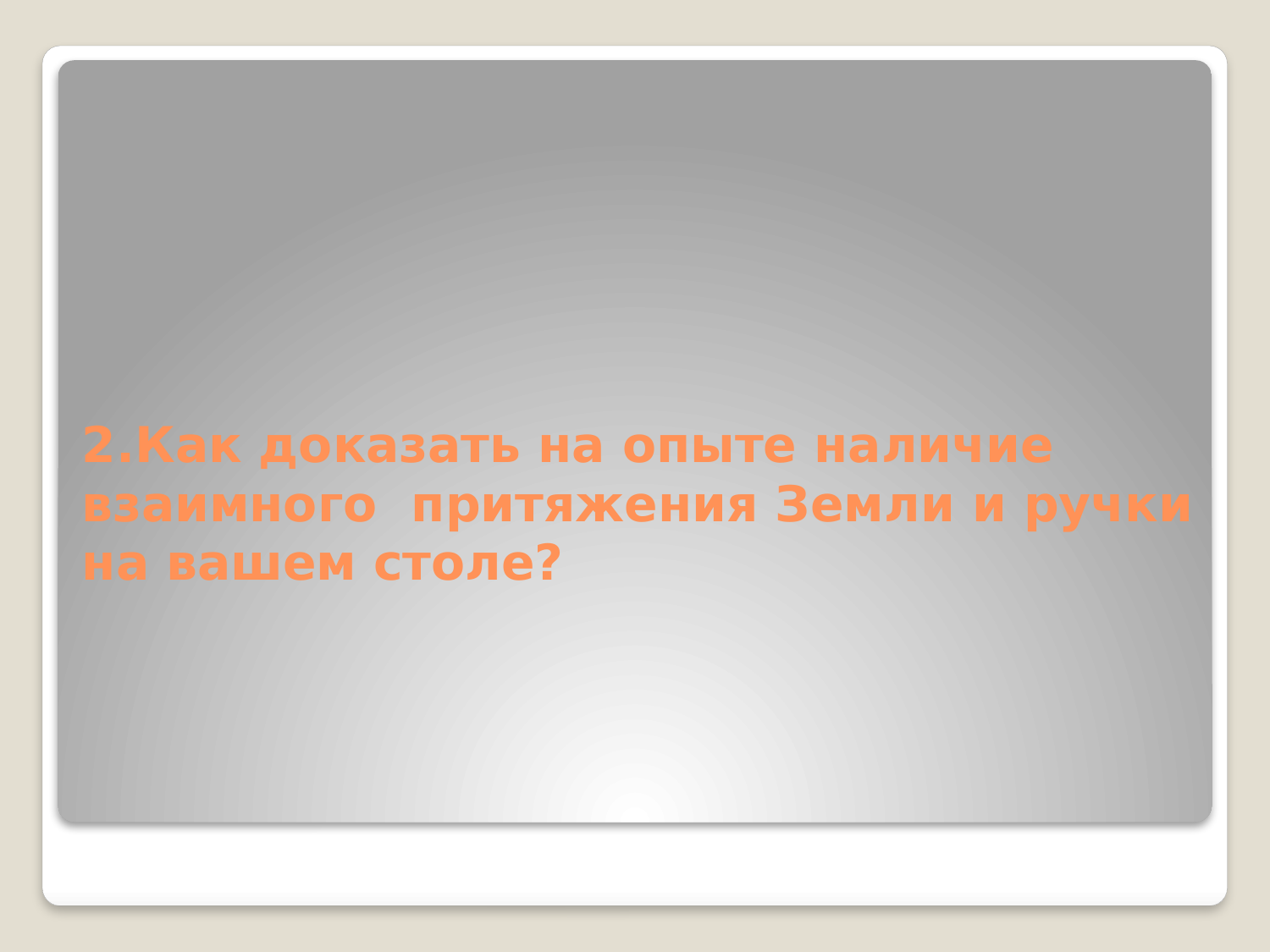

# 2.Как доказать на опыте наличие взаимного  притяжения Земли и ручки на вашем столе?